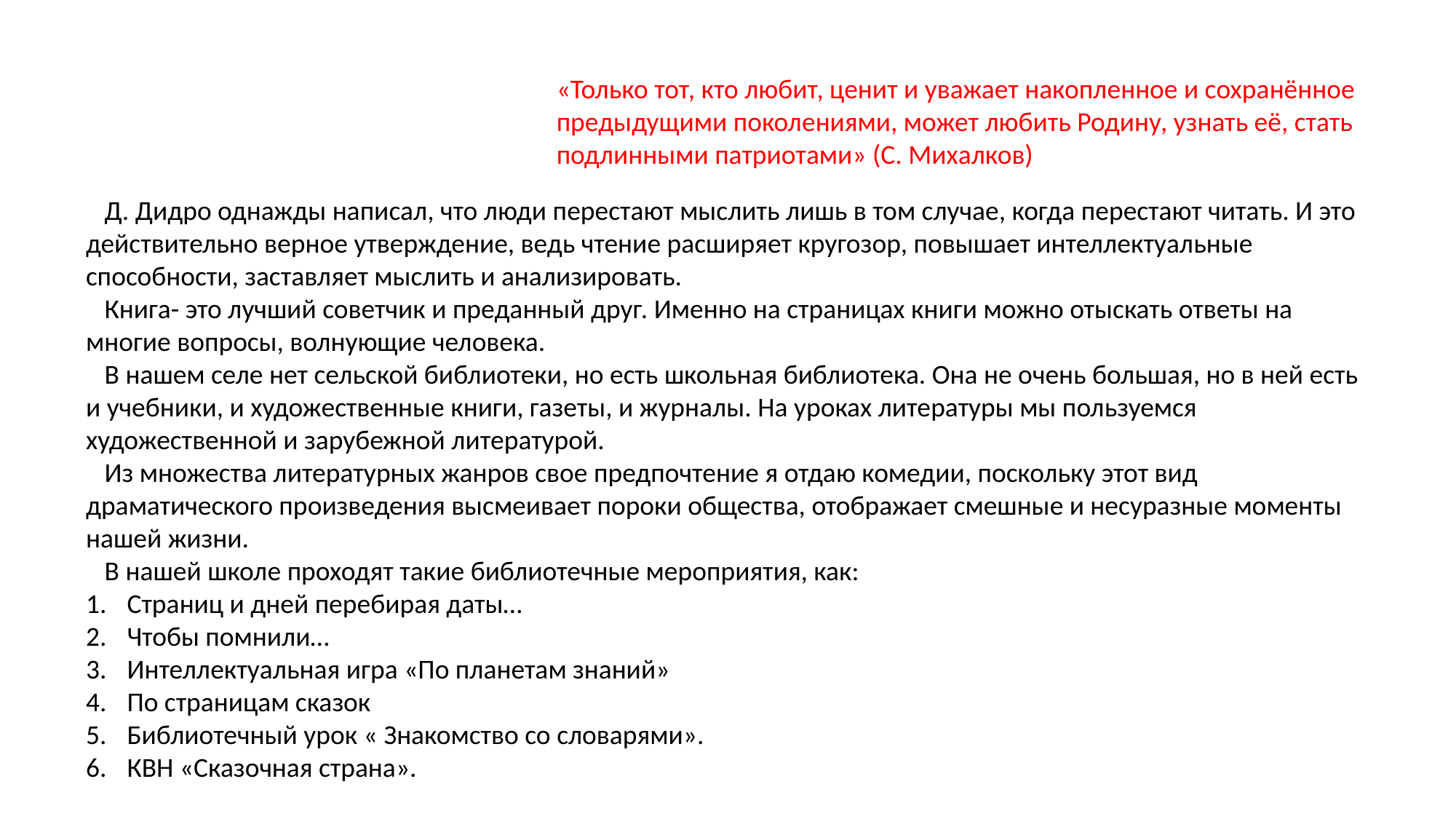

«Только тот, кто любит, ценит и уважает накопленное и сохранённое предыдущими поколениями, может любить Родину, узнать её, стать подлинными патриотами» (С. Михалков)
   Д. Дидро однажды написал, что люди перестают мыслить лишь в том случае, когда перестают читать. И это действительно верное утверждение, ведь чтение расширяет кругозор, повышает интеллектуальные способности, заставляет мыслить и анализировать.
   Книга- это лучший советчик и преданный друг. Именно на страницах книги можно отыскать ответы на многие вопросы, волнующие человека.
   В нашем селе нет сельской библиотеки, но есть школьная библиотека. Она не очень большая, но в ней есть и учебники, и художественные книги, газеты, и журналы. На уроках литературы мы пользуемся художественной и зарубежной литературой.
   Из множества литературных жанров свое предпочтение я отдаю комедии, поскольку этот вид драматического произведения высмеивает пороки общества, отображает смешные и несуразные моменты нашей жизни.
   В нашей школе проходят такие библиотечные мероприятия, как:
Страниц и дней перебирая даты…
Чтобы помнили…
Интеллектуальная игра «По планетам знаний»
По страницам сказок
Библиотечный урок « Знакомство со словарями».
КВН «Сказочная страна».